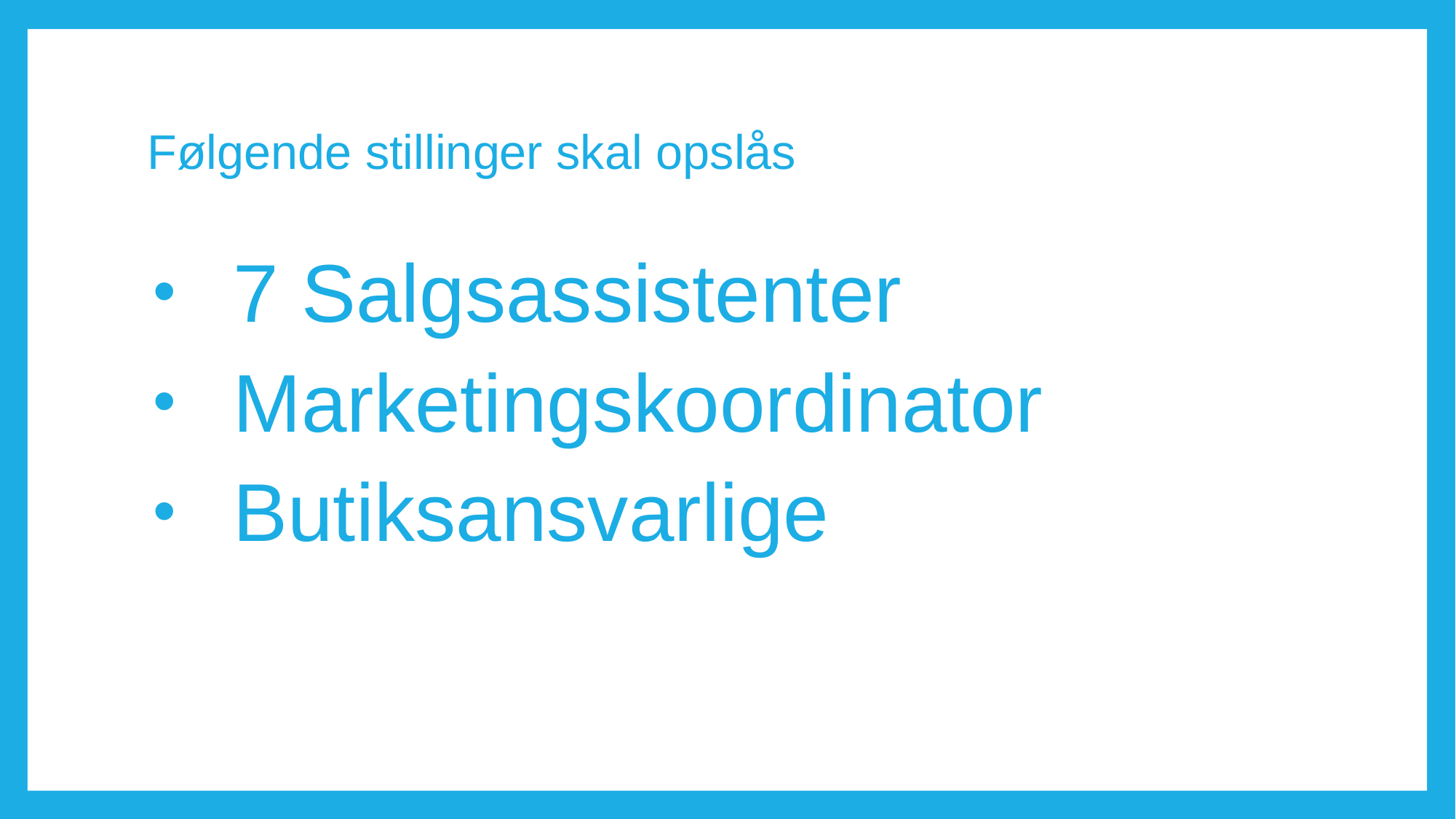

# Følgende stillinger skal opslås
7 Salgsassistenter
Marketingskoordinator
Butiksansvarlige